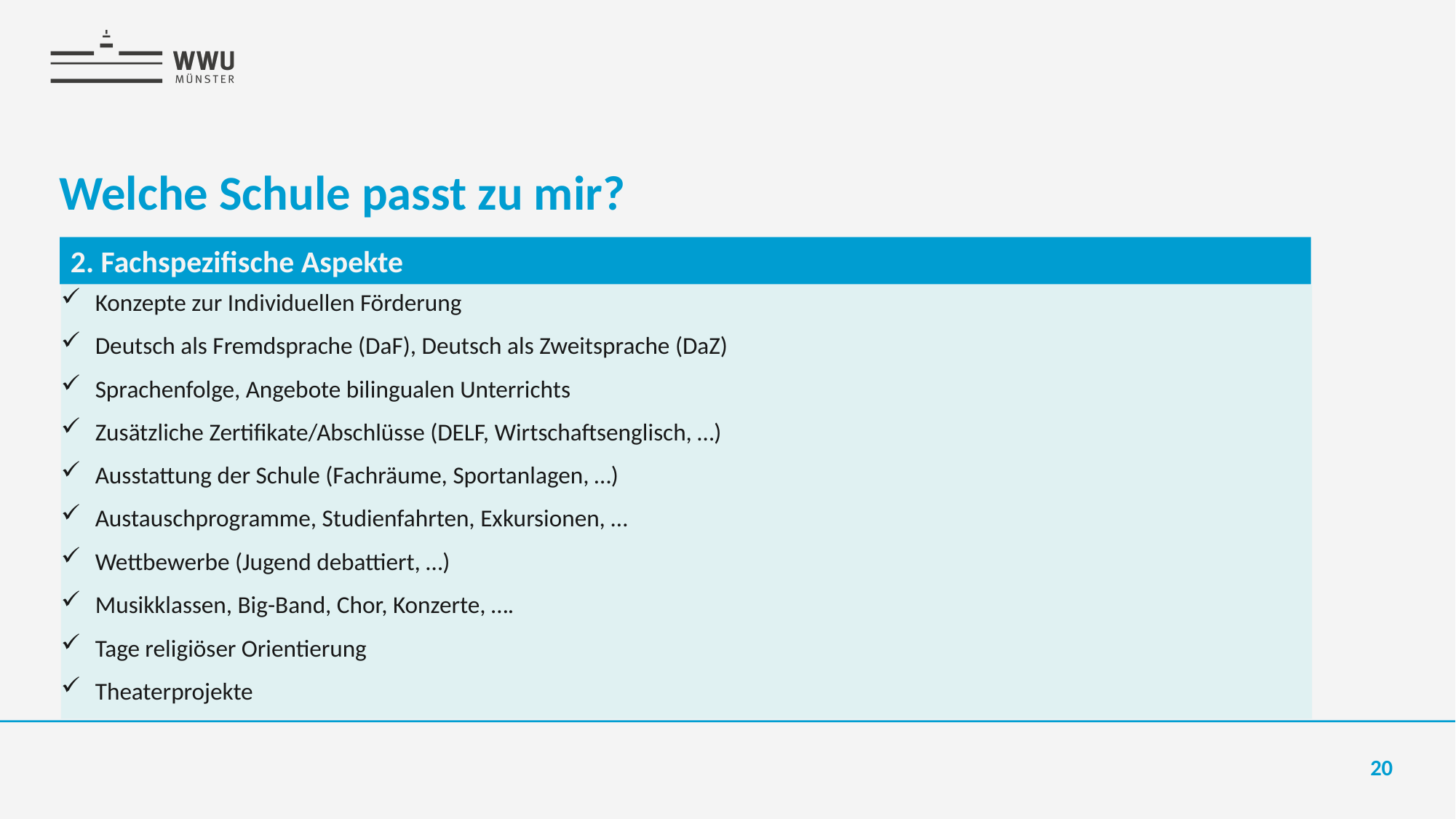

# Welche Schule passt zu mir?
2. Fachspezifische Aspekte
Konzepte zur Individuellen Förderung
Deutsch als Fremdsprache (DaF), Deutsch als Zweitsprache (DaZ)
Sprachenfolge, Angebote bilingualen Unterrichts
Zusätzliche Zertifikate/Abschlüsse (DELF, Wirtschaftsenglisch, …)
Ausstattung der Schule (Fachräume, Sportanlagen, …)
Austauschprogramme, Studienfahrten, Exkursionen, …
Wettbewerbe (Jugend debattiert, …)
Musikklassen, Big-Band, Chor, Konzerte, ….
Tage religiöser Orientierung
Theaterprojekte

20